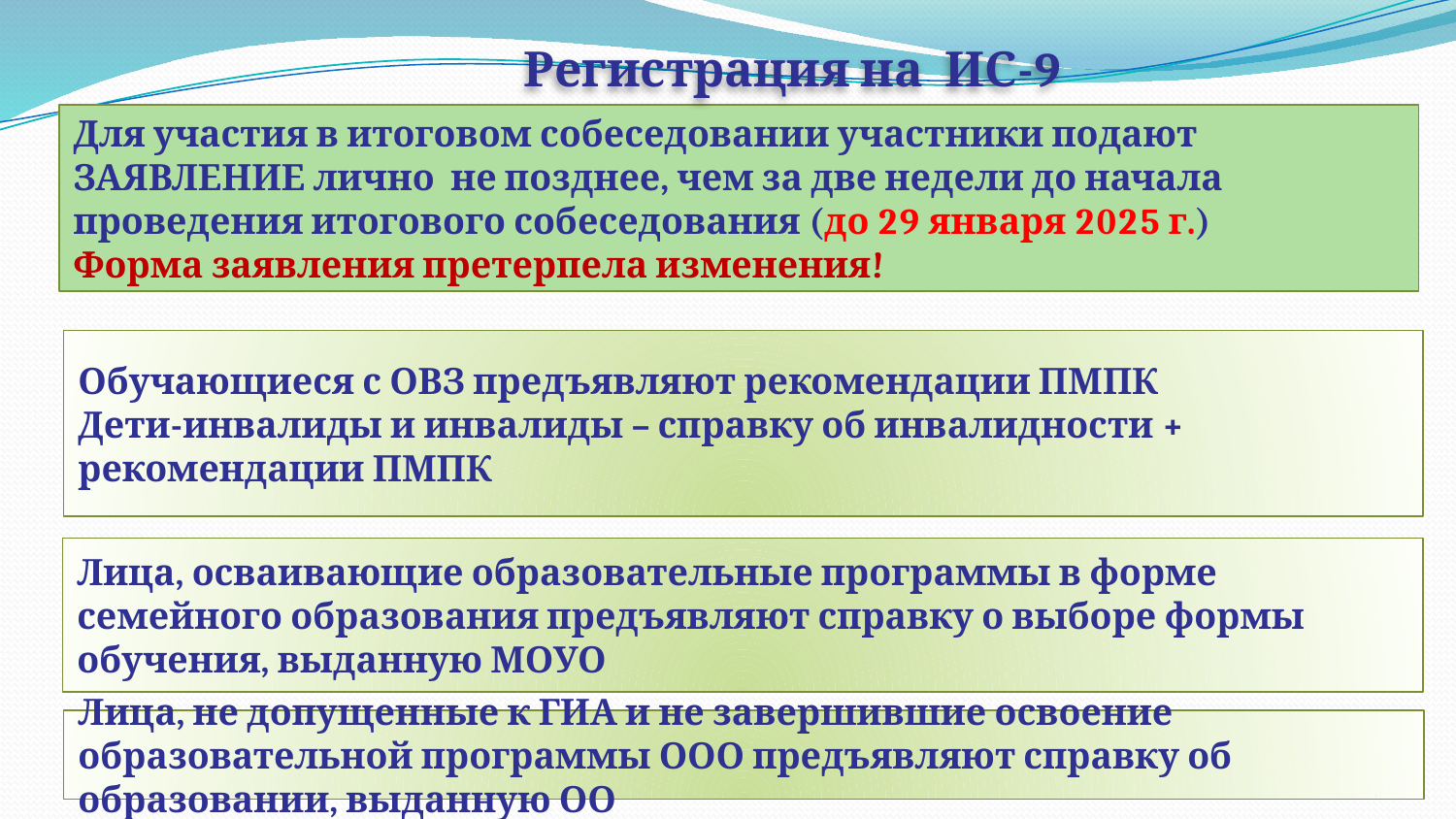

Регистрация на  ИС-9
Для участия в итоговом собеседовании участники подают ЗАЯВЛЕНИЕ лично  не позднее, чем за две недели до начала проведения итогового собеседования (до 29 января 2025 г.)
Форма заявления претерпела изменения!
Обучающиеся с ОВЗ предъявляют рекомендации ПМПК
Дети-инвалиды и инвалиды – справку об инвалидности + рекомендации ПМПК
Лица, осваивающие образовательные программы в форме семейного образования предъявляют справку о выборе формы обучения, выданную МОУО
Лица, не допущенные к ГИА и не завершившие освоение образовательной программы ООО предъявляют справку об образовании, выданную ОО
6